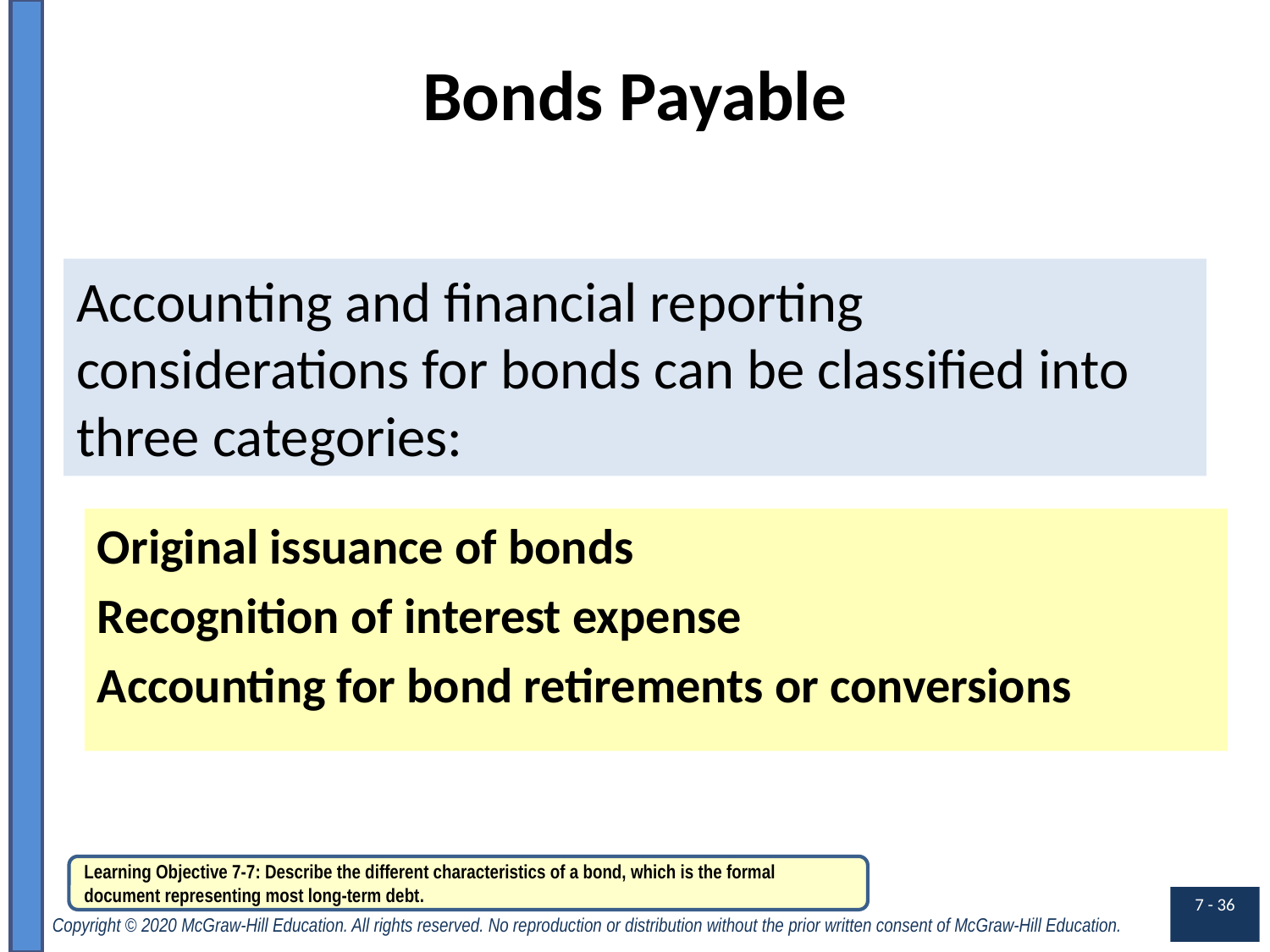

# Bonds Payable
Accounting and financial reporting considerations for bonds can be classified into three categories:
Original issuance of bonds
Recognition of interest expense
Accounting for bond retirements or conversions
Learning Objective 7-7: Describe the different characteristics of a bond, which is the formal document representing most long-term debt.